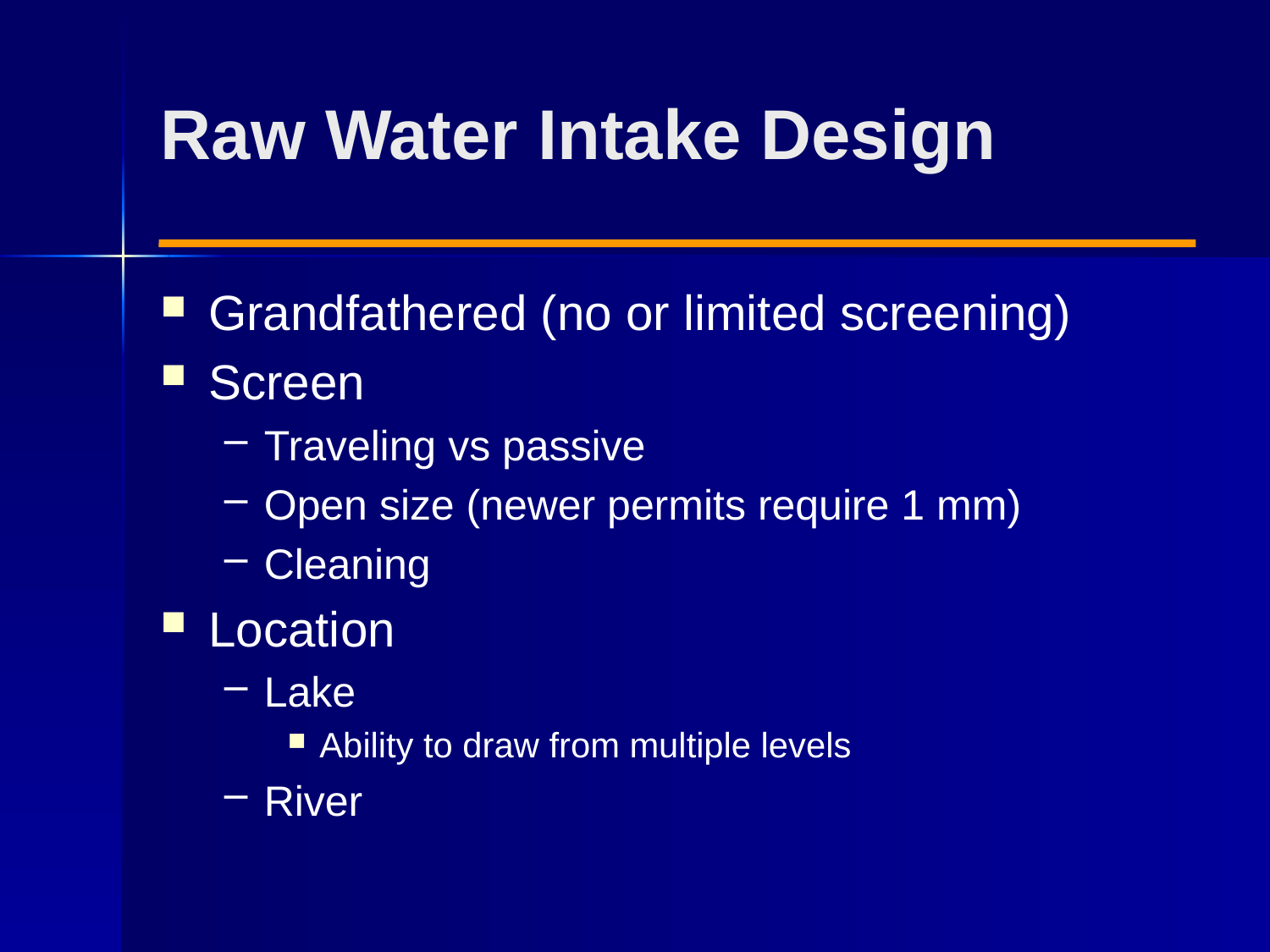

# Raw Water Intake Design
Grandfathered (no or limited screening)
Screen
Traveling vs passive
Open size (newer permits require 1 mm)
Cleaning
Location
Lake
Ability to draw from multiple levels
River